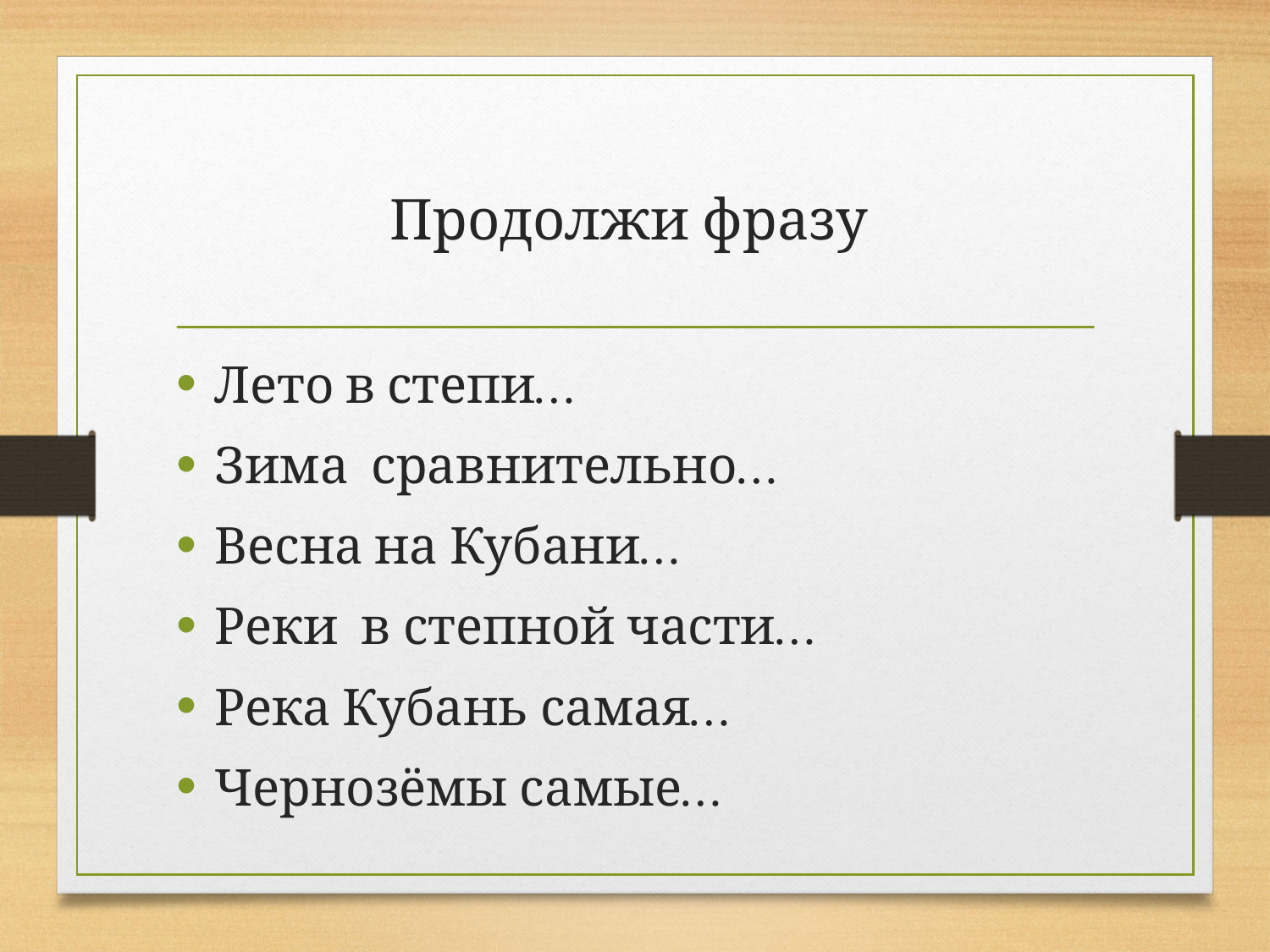

# Продолжи фразу
Лето в степи…
Зима  сравнительно…
Весна на Кубани…
Реки  в степной части…
Река Кубань самая…
Чернозёмы самые…